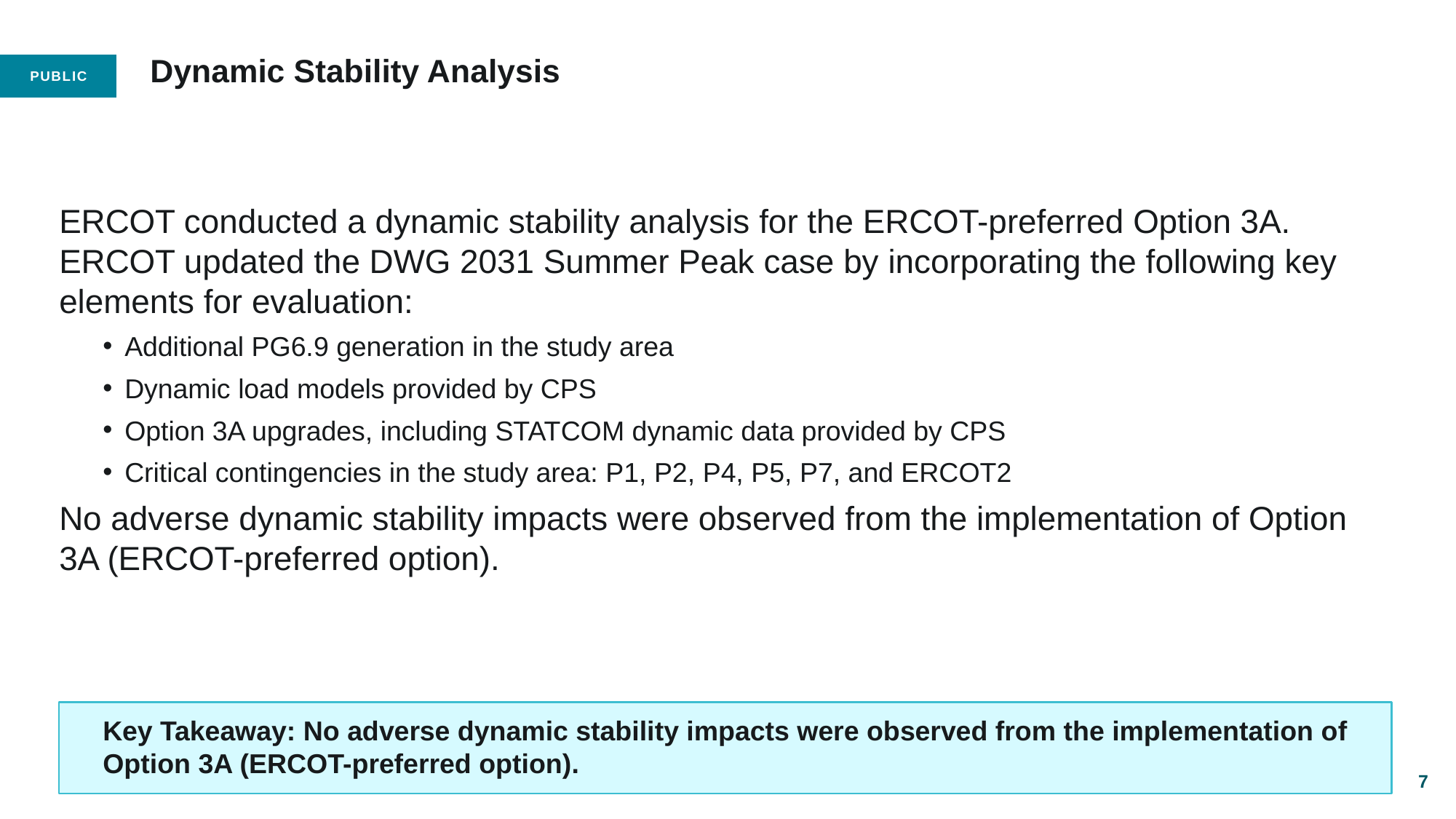

# Dynamic Stability Analysis
ERCOT conducted a dynamic stability analysis for the ERCOT-preferred Option 3A. ERCOT updated the DWG 2031 Summer Peak case by incorporating the following key elements for evaluation:
Additional PG6.9 generation in the study area
Dynamic load models provided by CPS
Option 3A upgrades, including STATCOM dynamic data provided by CPS
Critical contingencies in the study area: P1, P2, P4, P5, P7, and ERCOT2
No adverse dynamic stability impacts were observed from the implementation of Option 3A (ERCOT-preferred option).
Key Takeaway: No adverse dynamic stability impacts were observed from the implementation of Option 3A (ERCOT-preferred option).
7